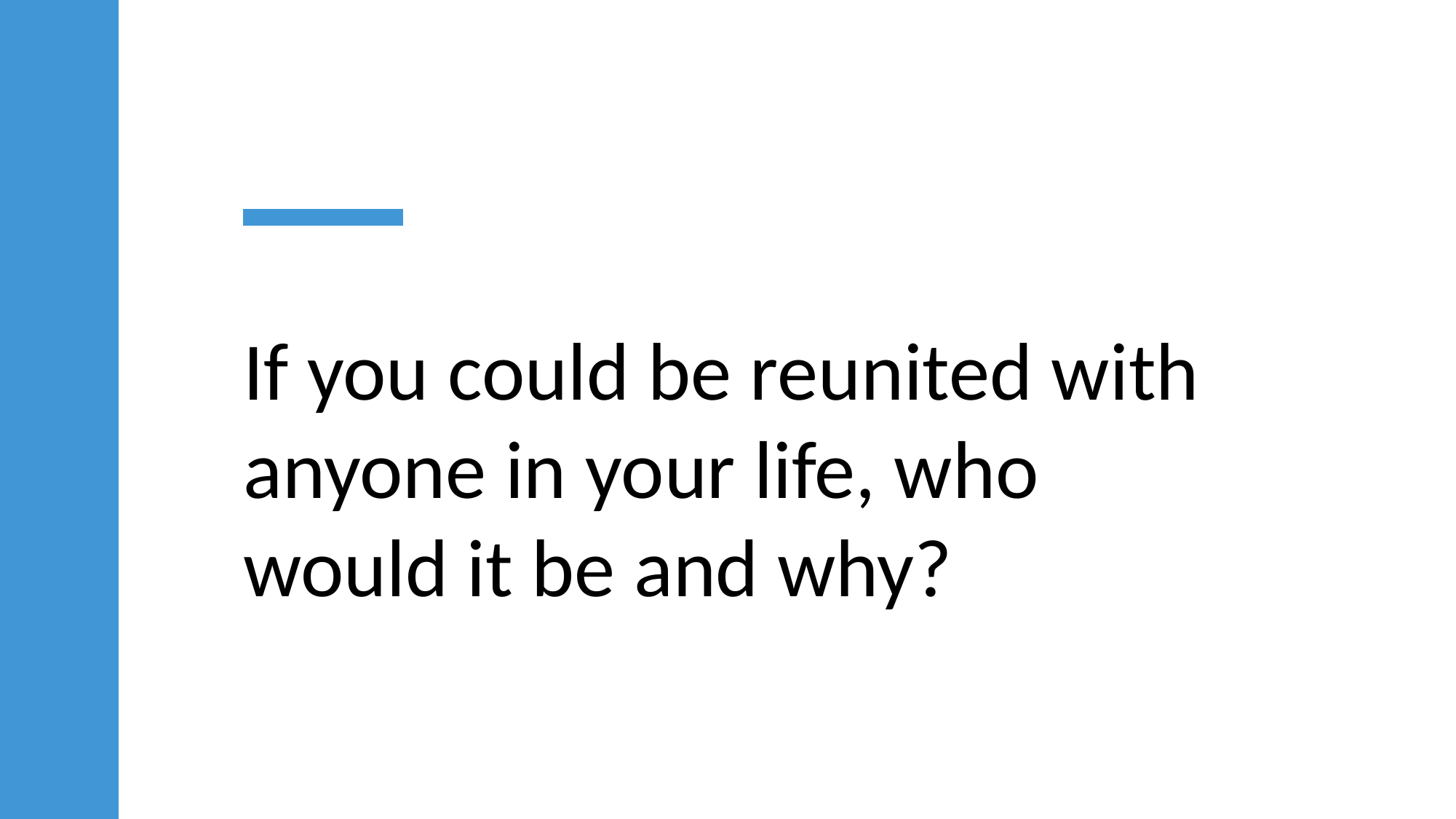

# If you could be reunited with anyone in your life, who would it be and why?